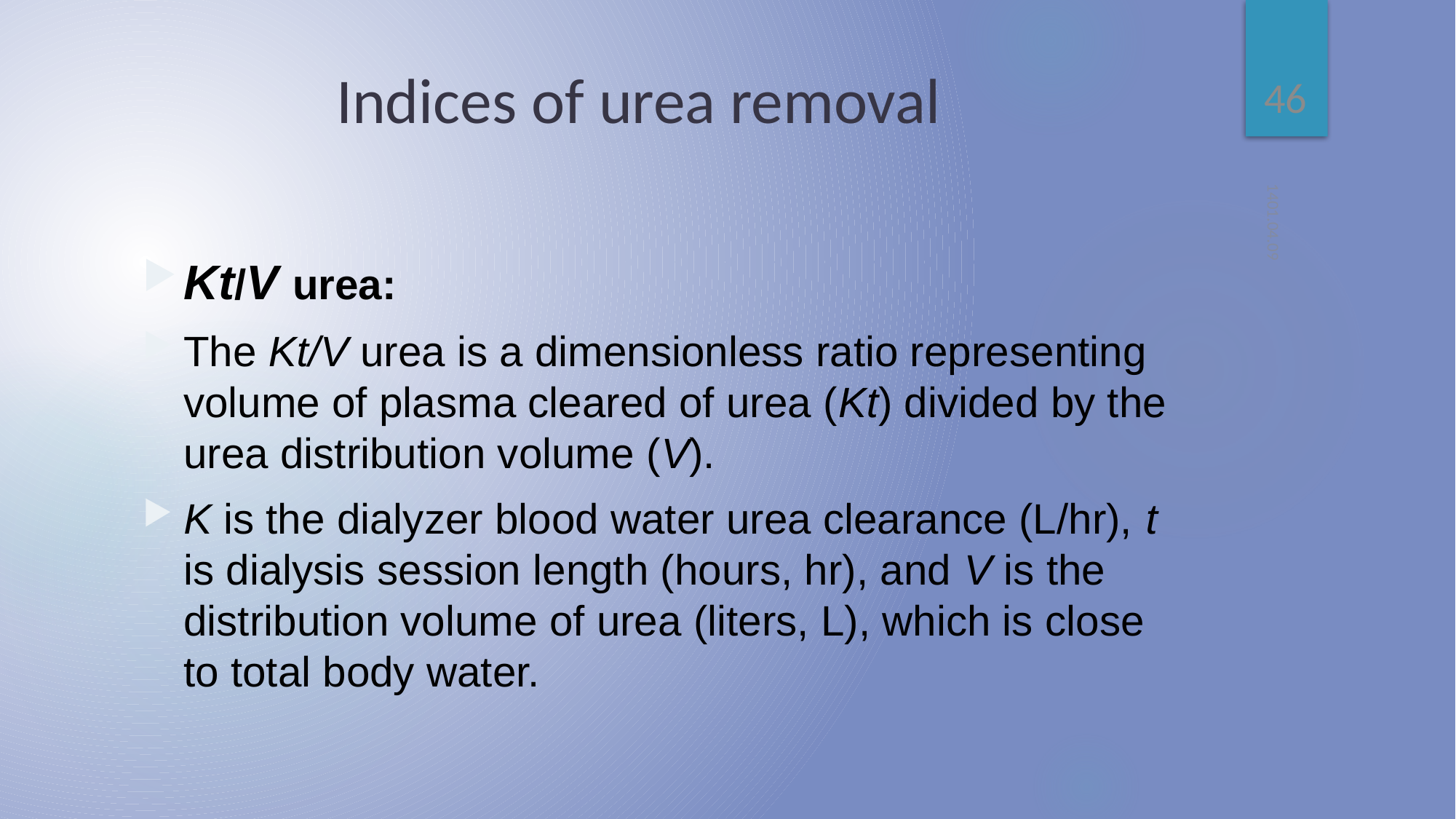

46
# Indices of urea removal
1401.04.09
Kt/V urea:
The Kt/V urea is a dimensionless ratio representing volume of plasma cleared of urea (Kt) divided by the urea distribution volume (V).
K is the dialyzer blood water urea clearance (L/hr), t is dialysis session length (hours, hr), and V is the distribution volume of urea (liters, L), which is close to total body water.